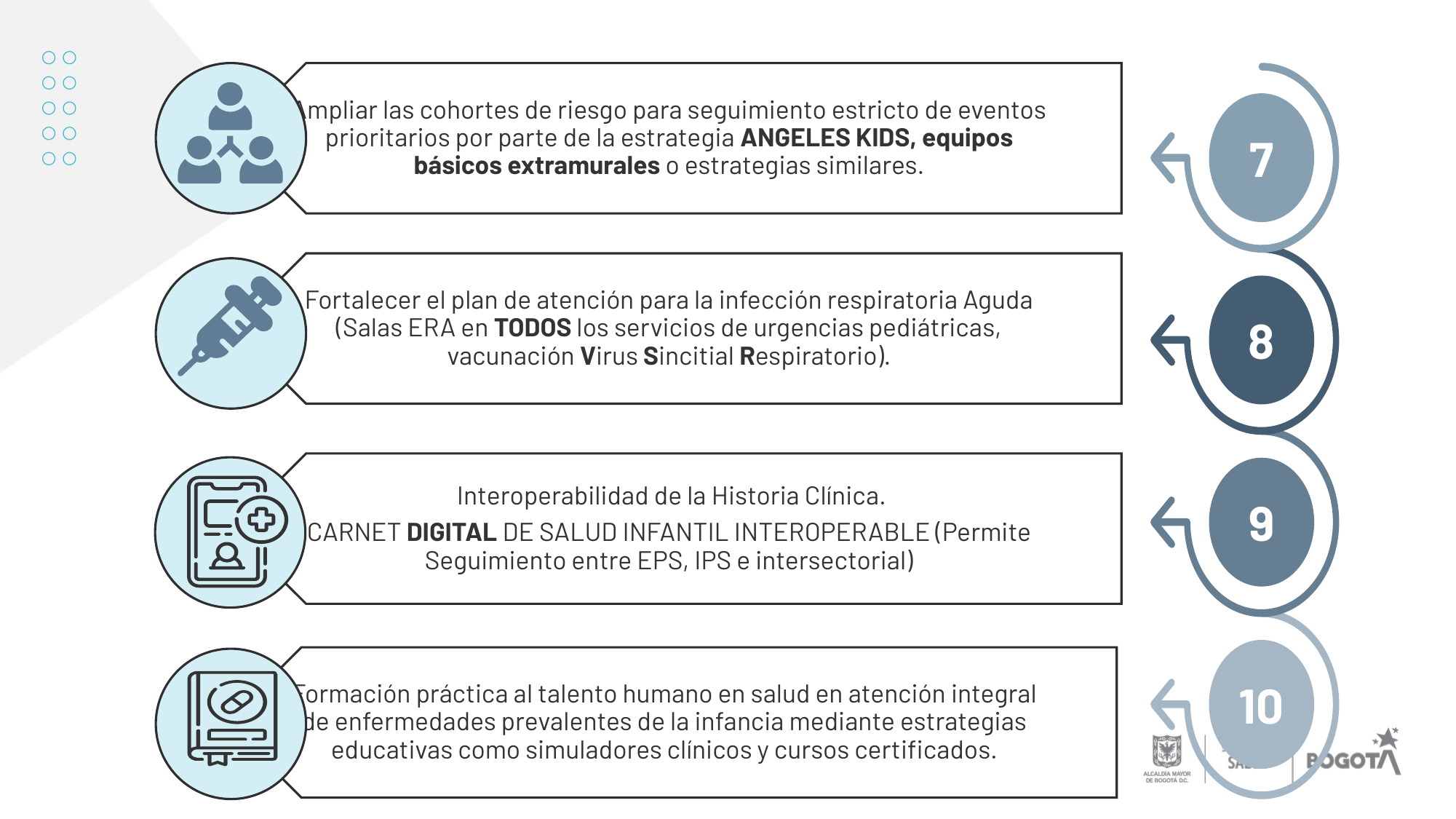

Ampliar las cohortes de riesgo para seguimiento estricto de eventos prioritarios por parte de la estrategia ANGELES KIDS, equipos básicos extramurales o estrategias similares.
Fortalecer el plan de atención para la infección respiratoria Aguda (Salas ERA en TODOS los servicios de urgencias pediátricas, vacunación Virus Sincitial Respiratorio).
 Interoperabilidad de la Historia Clínica.
CARNET DIGITAL DE SALUD INFANTIL INTEROPERABLE (Permite Seguimiento entre EPS, IPS e intersectorial)
Formación práctica al talento humano en salud en atención integral de enfermedades prevalentes de la infancia mediante estrategias educativas como simuladores clínicos y cursos certificados.

7

8

9

10